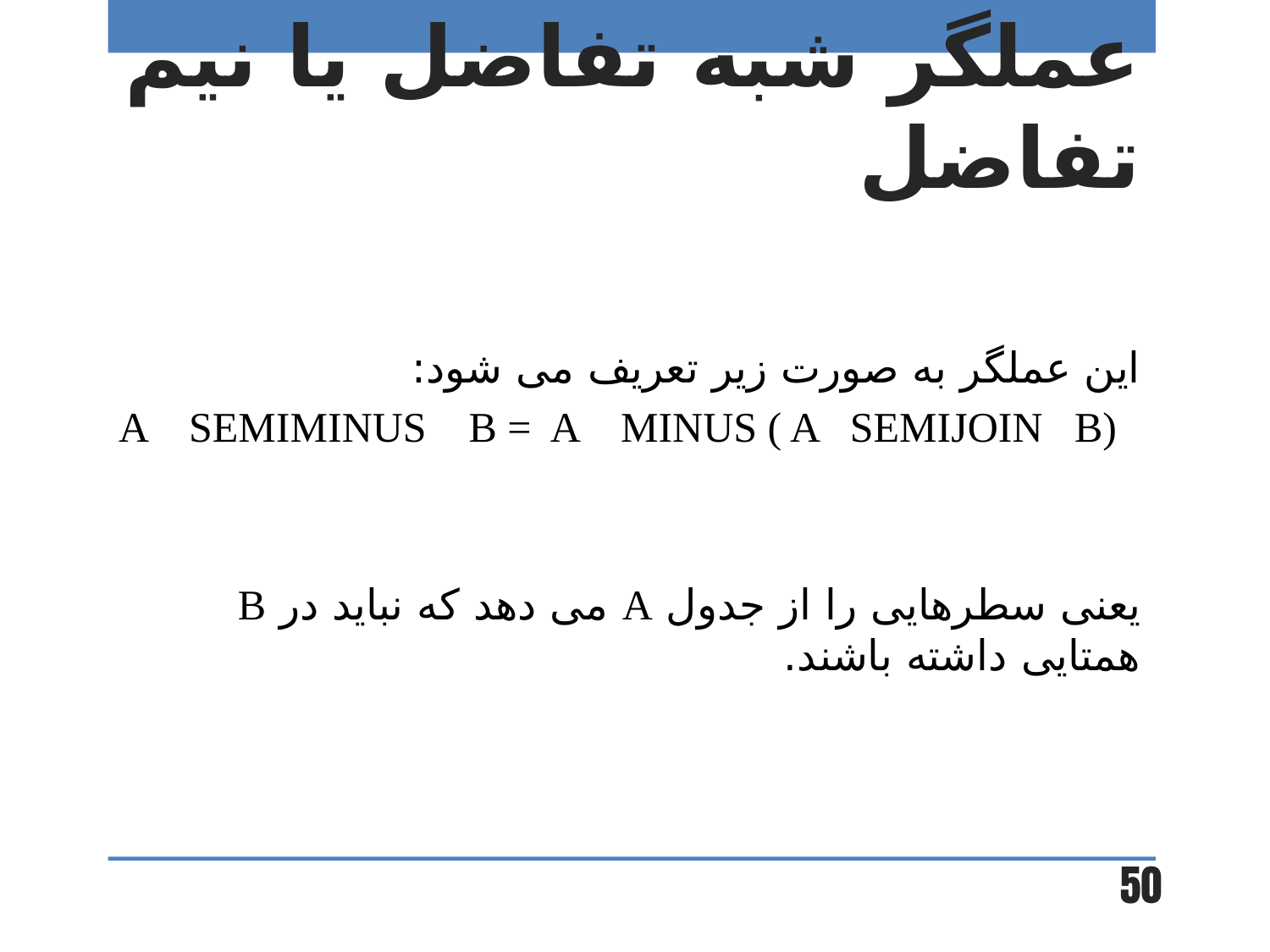

# عملگر شبه تفاضل یا نیم تفاضل
این عملگر به صورت زیر تعریف می شود:
A    SEMIMINUS    B =  A    MINUS ( A   SEMIJOIN   B)

یعنی سطرهایی را از جدول A می دهد که نباید در B همتایی داشته باشند.

50